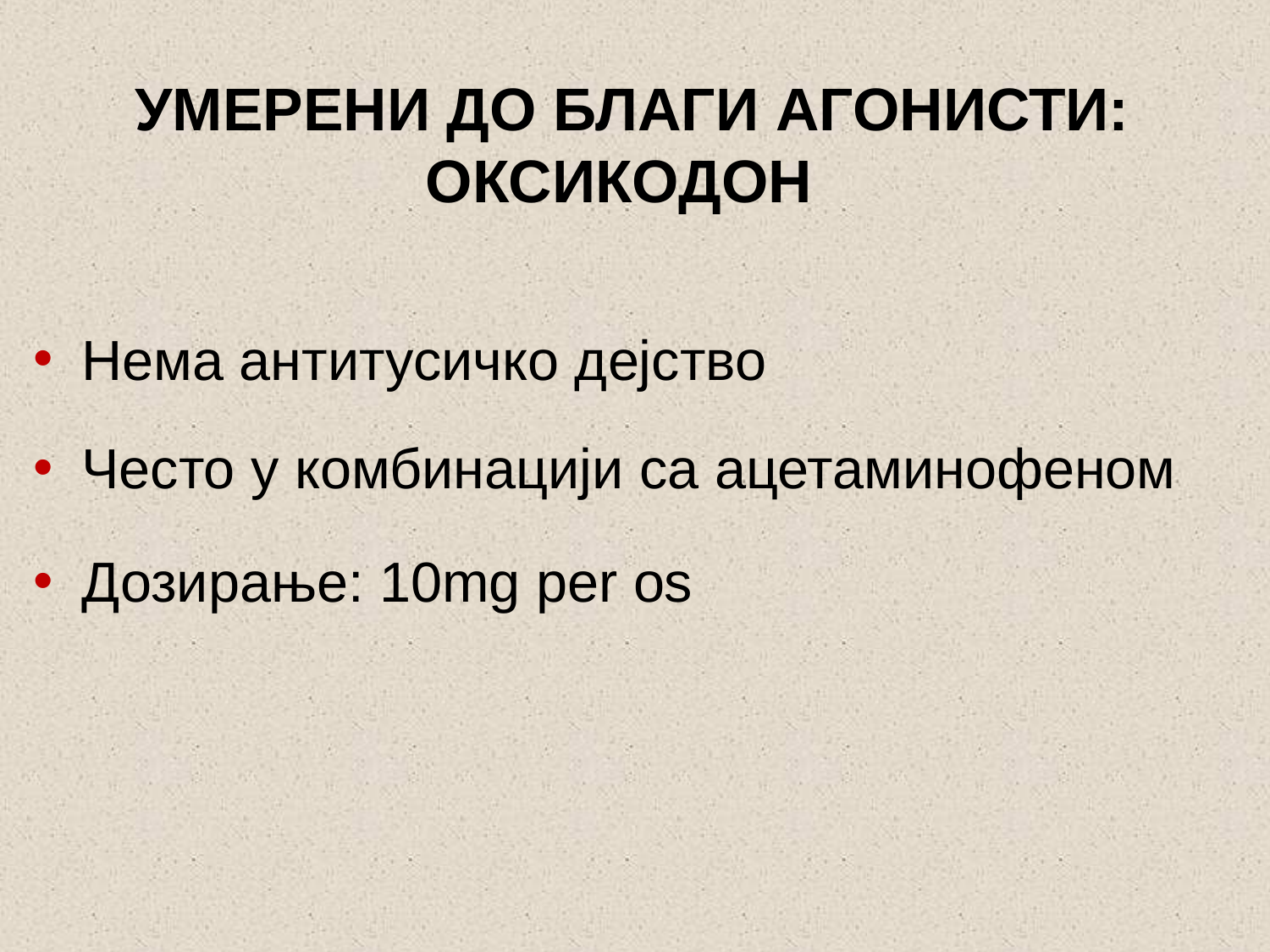

# УМЕРЕНИ ДО БЛАГИ АГОНИСТИ: ОКСИКОДОН
Нема антитусичко дејство

Често у комбинацији са ацетаминофеном

Дозирање: 10mg per os